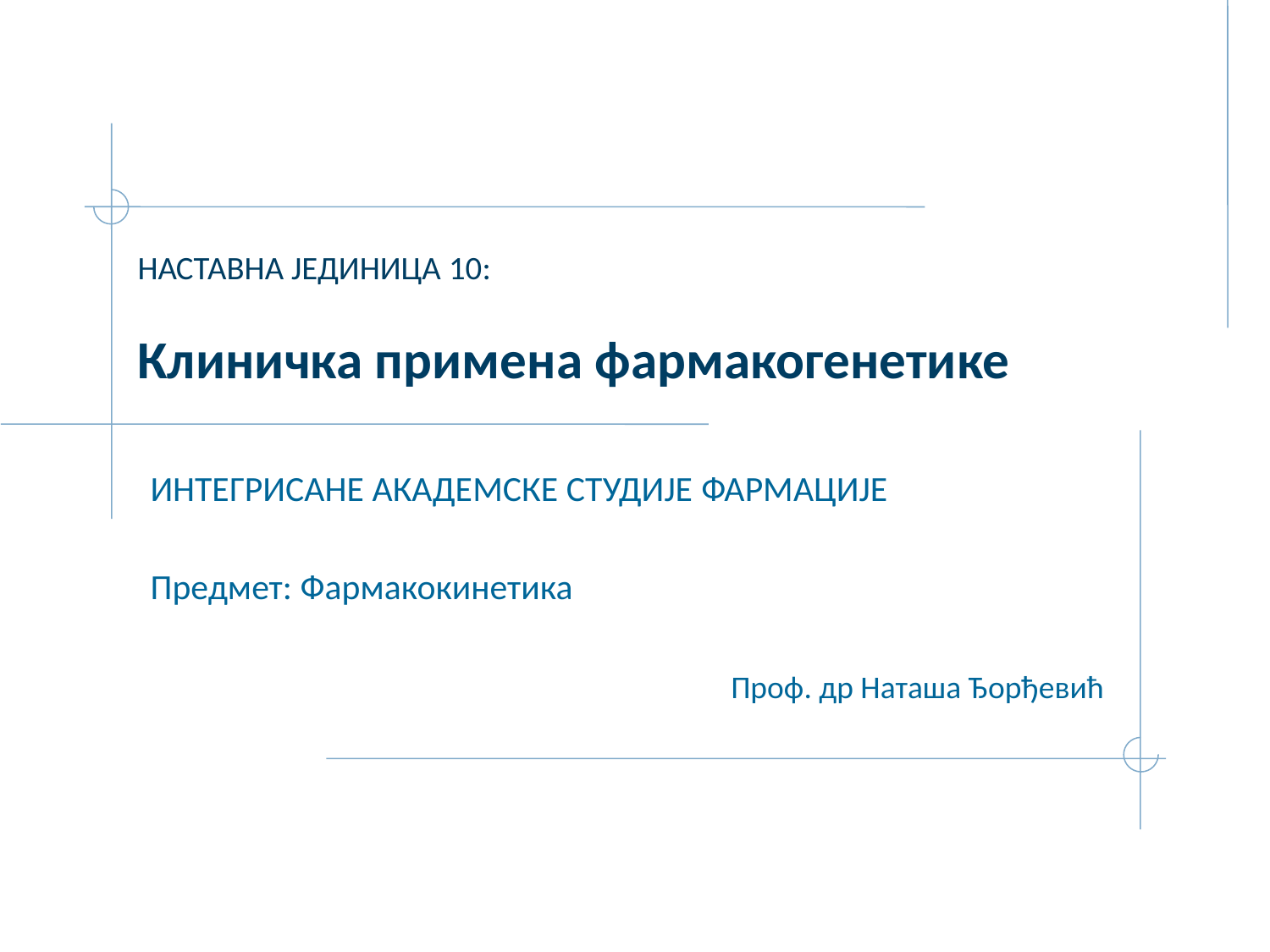

# НАСТАВНА ЈЕДИНИЦА 10: Клиничка примена фармакогенетике
ИНТЕГРИСАНЕ АКАДЕМСКЕ СТУДИЈЕ ФАРМАЦИЈЕ

Предмет: Фармакокинетика

Проф. др Наташа Ђорђевић